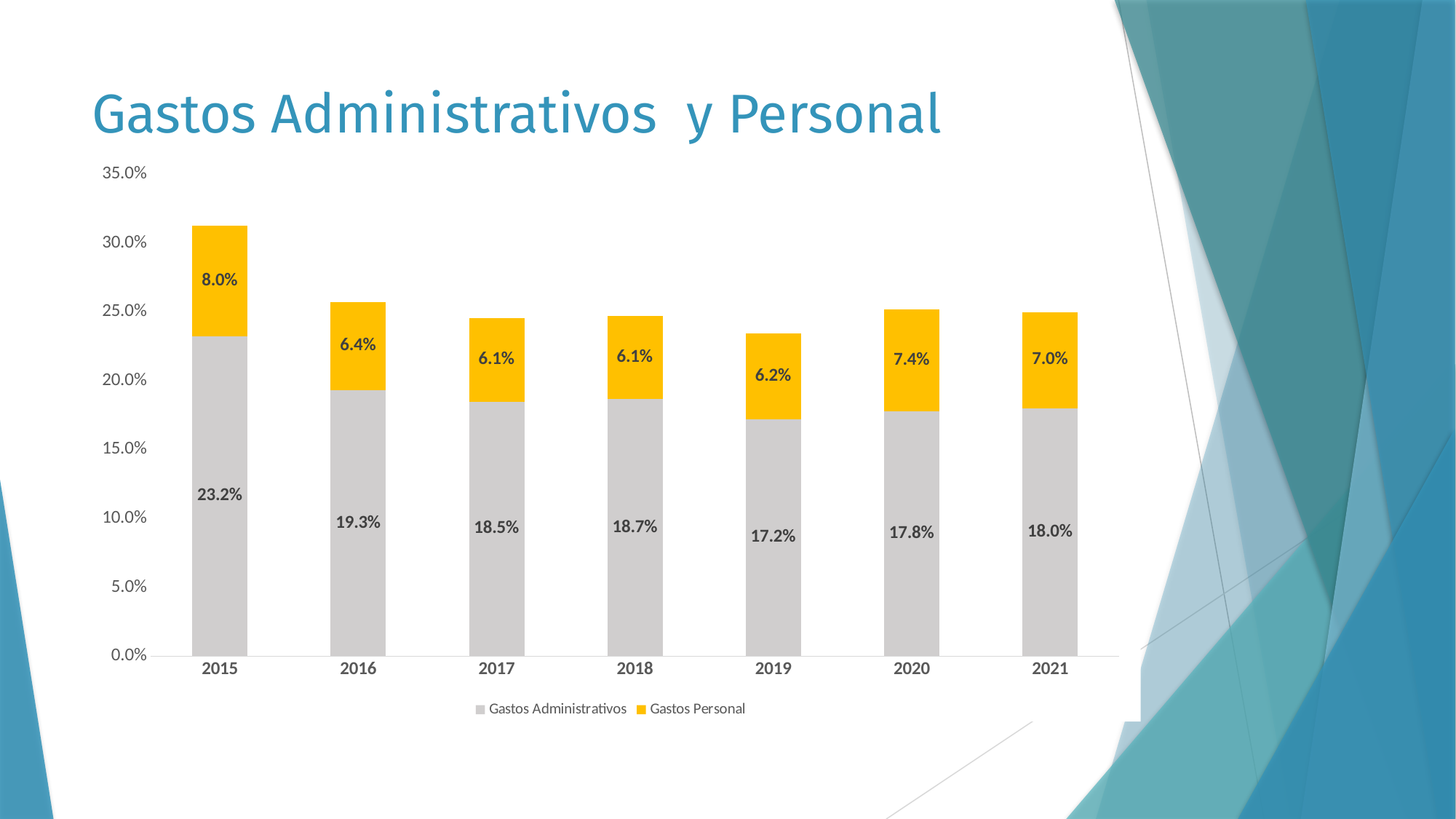

# Gastos Administrativos  y Personal

### Chart

| Category | Gastos Administrativos | Gastos Personal |
|---|---|---|
| 2015 | 0.23226118370238225 | 0.08029877674372768 |
| 2016 | 0.19323105869551666 | 0.0638610092583672 |
| 2017 | 0.18493410588808362 | 0.06058739548039324 |
| 2018 | 0.18666675124367854 | 0.060601120539685915 |
| 2019 | 0.1720510819264001 | 0.06246279713642413 |
| 2020 | 0.1776846427690431 | 0.07430440620642272 |
| 2021 | 0.18008800096261215 | 0.06987452634367324 |